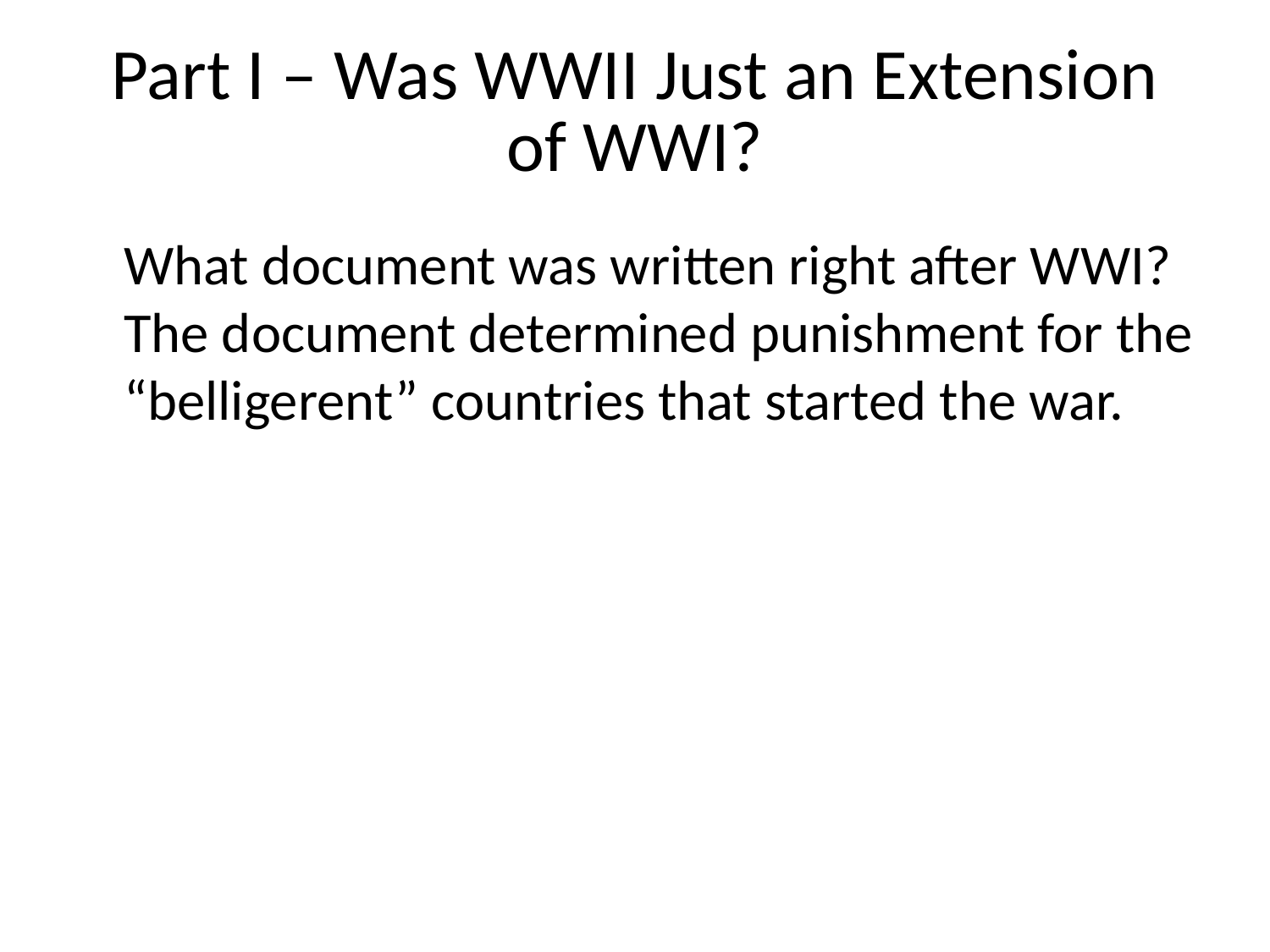

# Part I – Was WWII Just an Extension of WWI?
	What document was written right after WWI?  The document determined punishment for the “belligerent” countries that started the war.